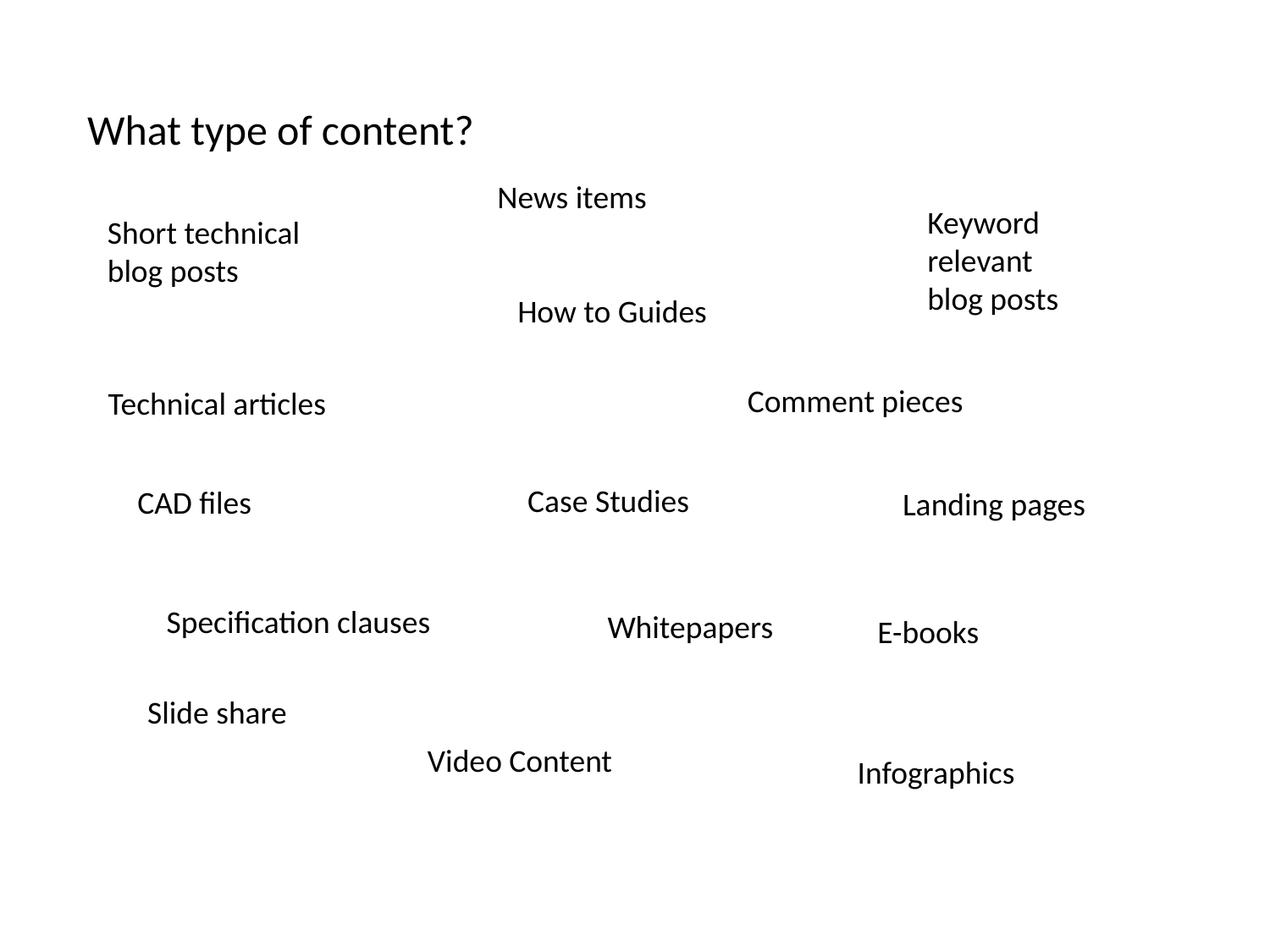

What type of content?
News items
Keyword relevant blog posts
Short technical blog posts
How to Guides
Comment pieces
Technical articles
Case Studies
CAD files
Landing pages
Specification clauses
Whitepapers
E-books
Slide share
Video Content
Infographics